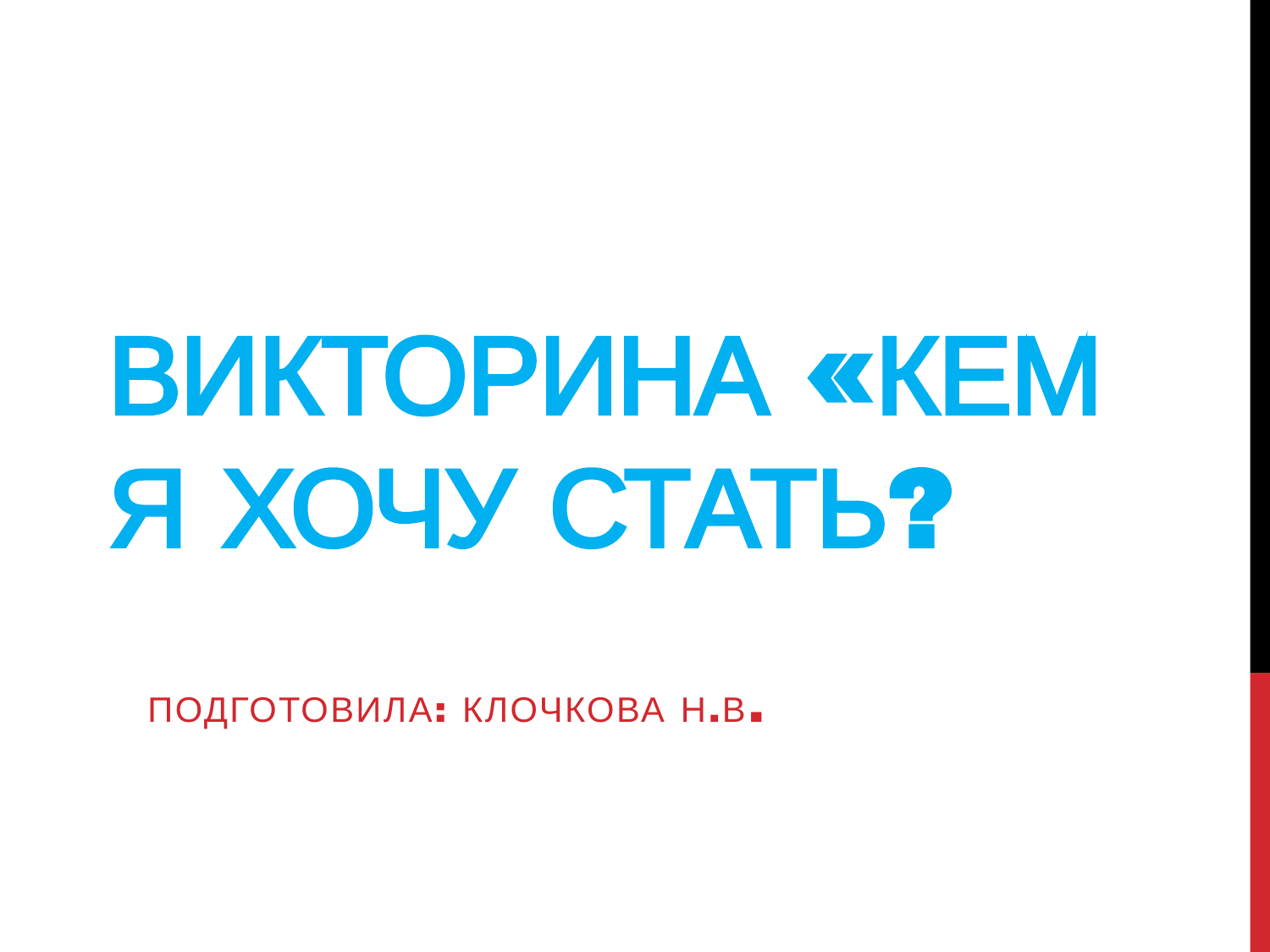

# Викторина «Кем я хочу стать?
Подготовила: Клочкова Н.В.